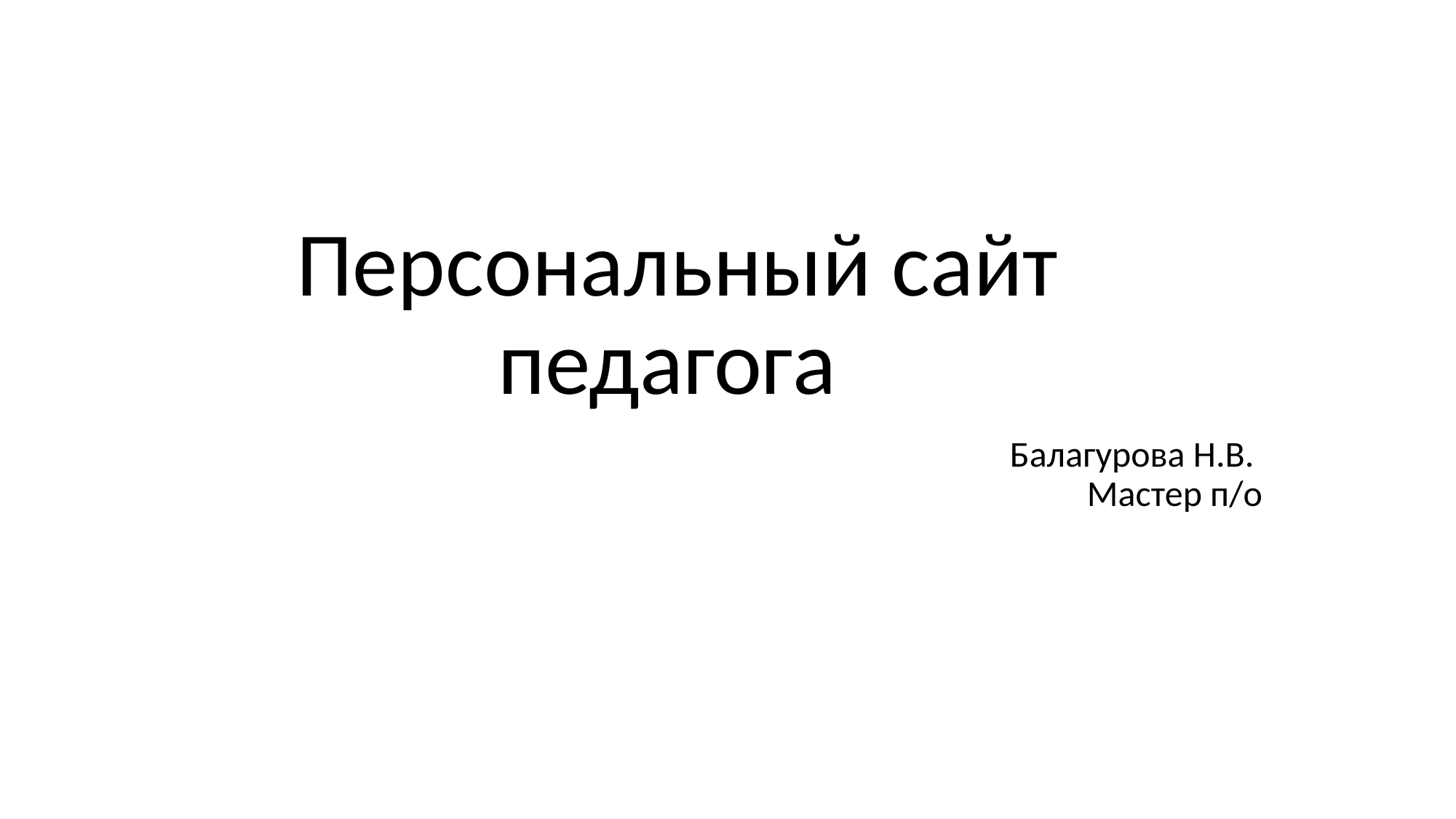

# Персональный сайт педагога
Балагурова Н.В.
Мастер п/о